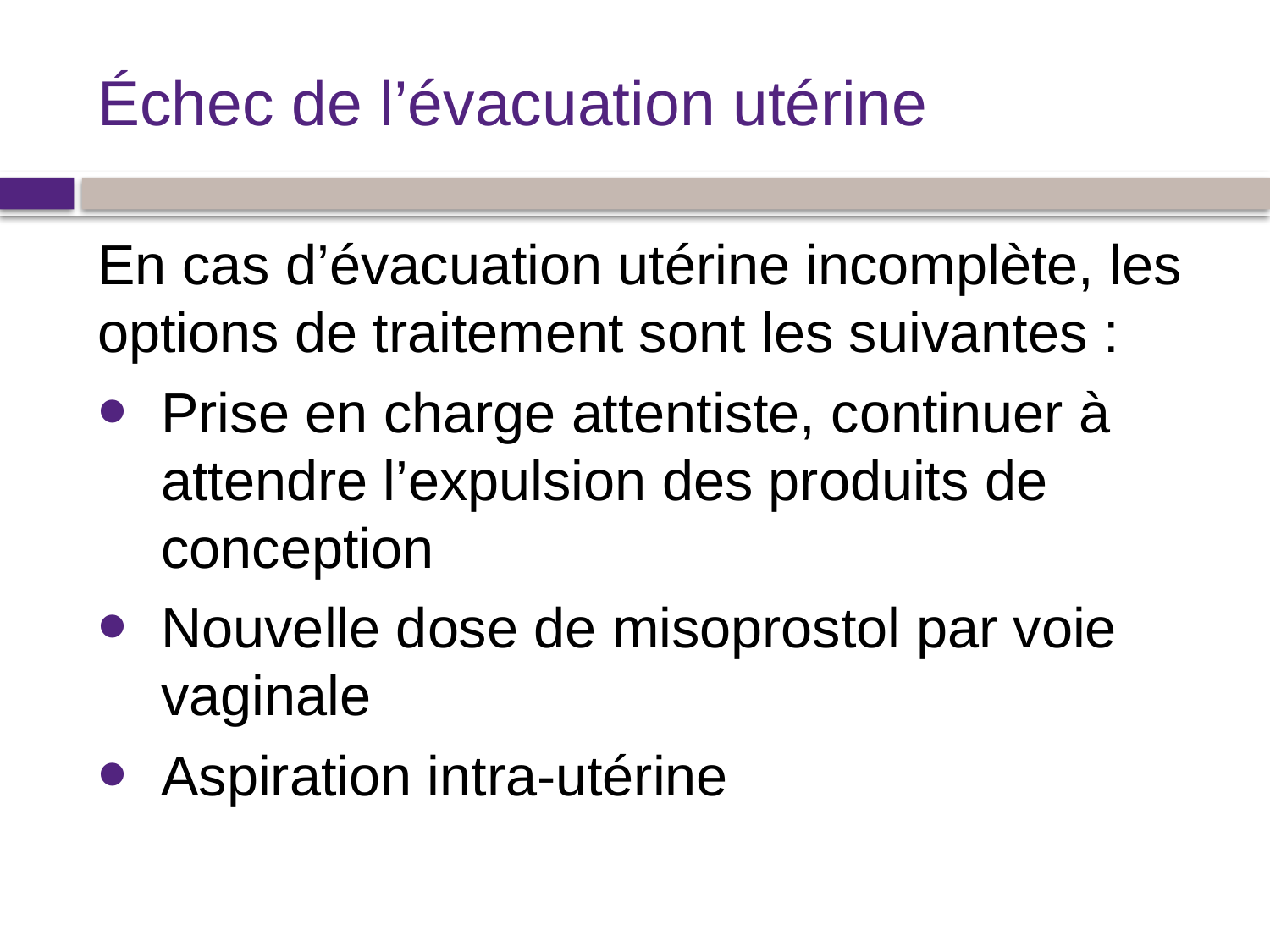

# Échec de l’évacuation utérine
En cas d’évacuation utérine incomplète, les options de traitement sont les suivantes :
Prise en charge attentiste, continuer à attendre l’expulsion des produits de conception
Nouvelle dose de misoprostol par voie vaginale
Aspiration intra-utérine